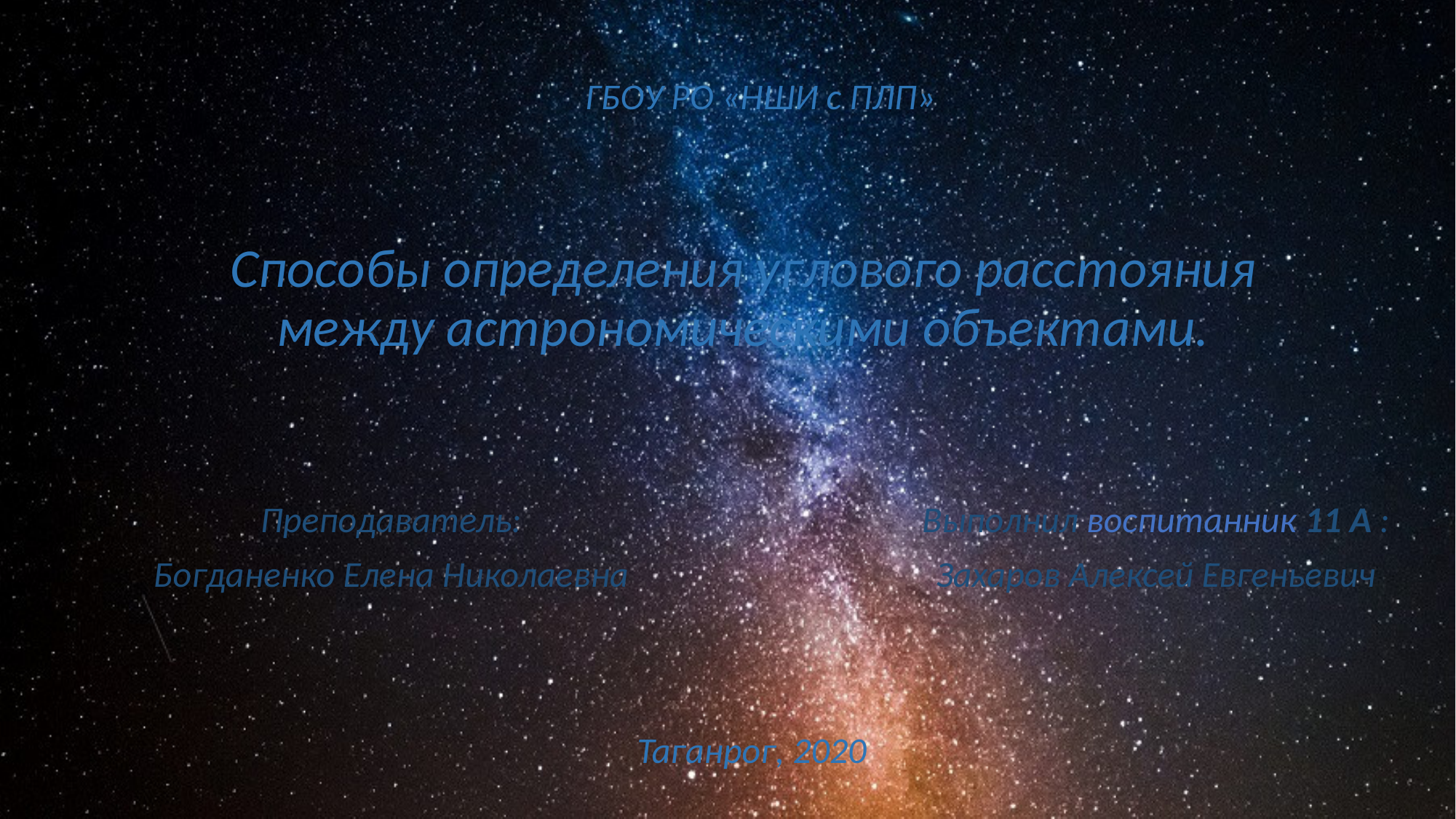

ГБОУ РО «НШИ с ПЛП»
# Способы определения углового расстояния между астрономическими объектами.
Преподаватель:
Богданенко Елена Николаевна
Выполнил воспитанник 11 А :
Захаров Алексей Евгеньевич
Таганрог, 2020